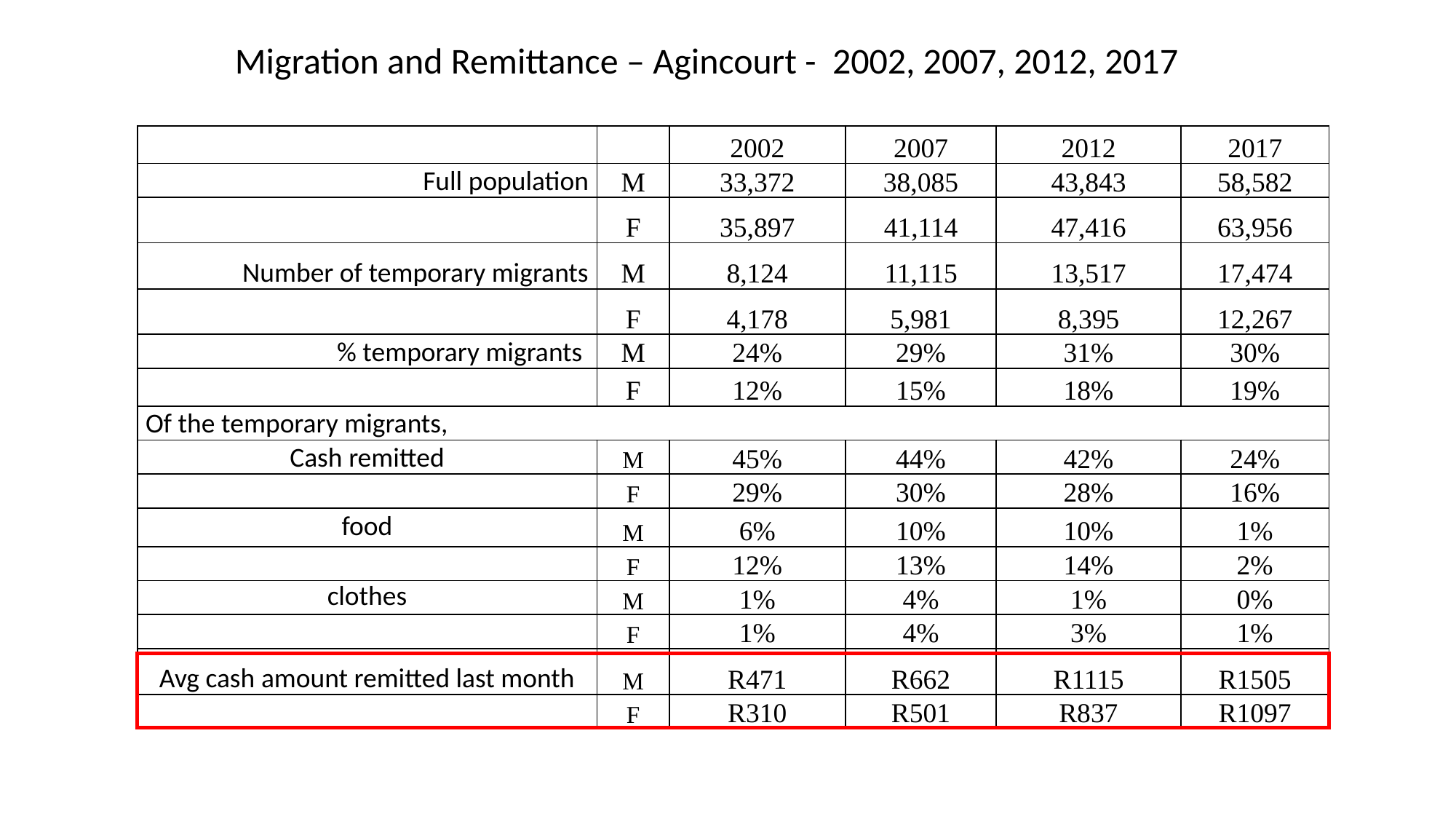

Migration and Remittance – Agincourt -  2002, 2007, 2012, 2017
|  |  | 2002 | 2007 | 2012 | 2017 |
| --- | --- | --- | --- | --- | --- |
| Full population | M | 33,372 | 38,085 | 43,843 | 58,582 |
|  | F | 35,897 | 41,114 | 47,416 | 63,956 |
| Number of temporary migrants | M | 8,124 | 11,115 | 13,517 | 17,474 |
|  | F | 4,178 | 5,981 | 8,395 | 12,267 |
| % temporary migrants | M | 24% | 29% | 31% | 30% |
|  | F | 12% | 15% | 18% | 19% |
| Of the temporary migrants, |  |  |  |  |  |
| Cash remitted | M | 45% | 44% | 42% | 24% |
|  | F | 29% | 30% | 28% | 16% |
| food | M | 6% | 10% | 10% | 1% |
|  | F | 12% | 13% | 14% | 2% |
| clothes | M | 1% | 4% | 1% | 0% |
|  | F | 1% | 4% | 3% | 1% |
| Avg cash amount remitted last month | M | R471 | R662 | R1115 | R1505 |
|  | F | R310 | R501 | R837 | R1097 |